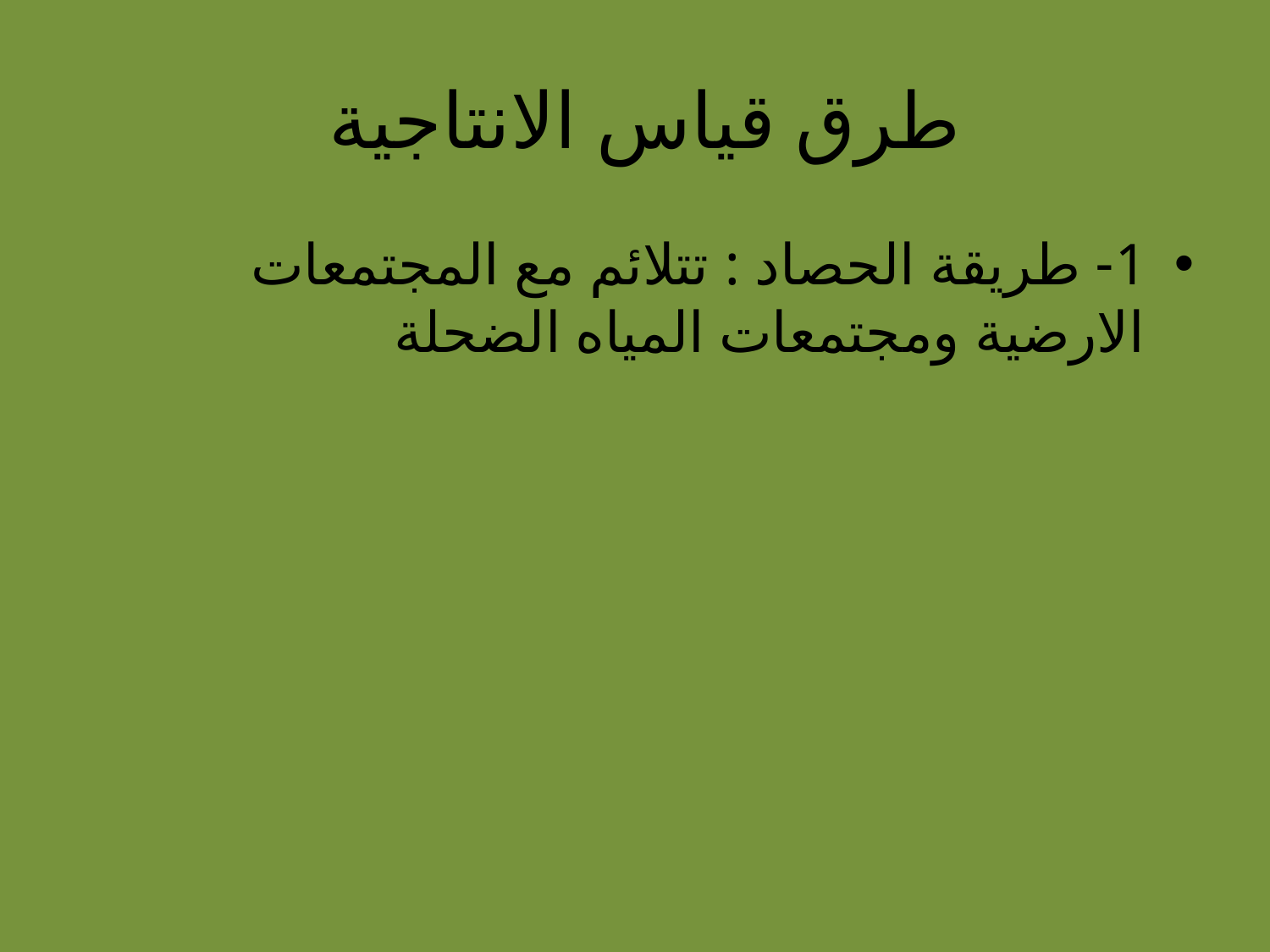

# طرق قياس الانتاجية
1- طريقة الحصاد : تتلائم مع المجتمعات الارضية ومجتمعات المياه الضحلة